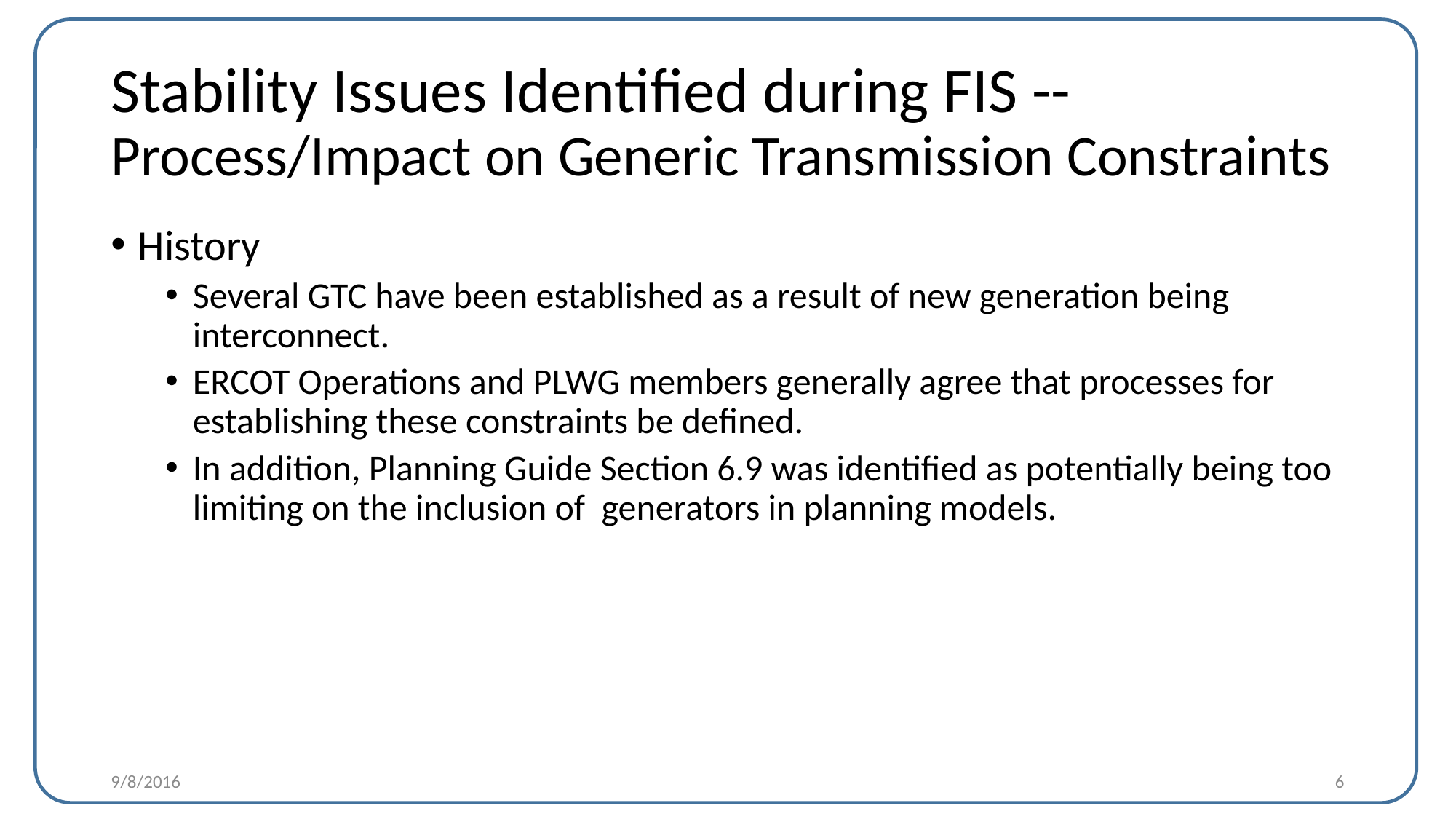

# Stability Issues Identified during FIS -- Process/Impact on Generic Transmission Constraints
History
Several GTC have been established as a result of new generation being interconnect.
ERCOT Operations and PLWG members generally agree that processes for establishing these constraints be defined.
In addition, Planning Guide Section 6.9 was identified as potentially being too limiting on the inclusion of  generators in planning models.
9/8/2016
6